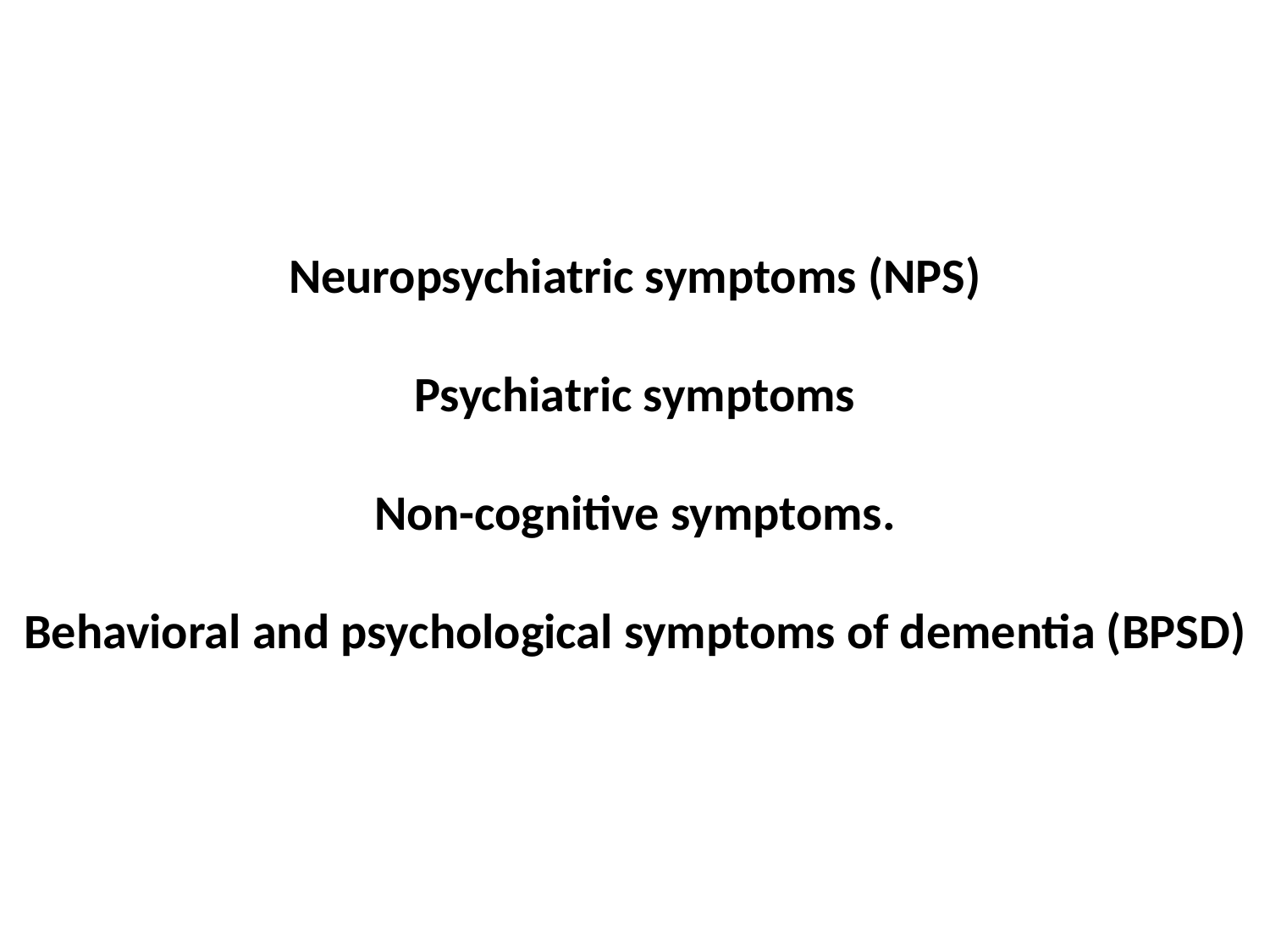

Neuropsychiatric symptoms (NPS)

Psychiatric symptoms

Non-cognitive symptoms.

Behavioral and psychological symptoms of dementia (BPSD)